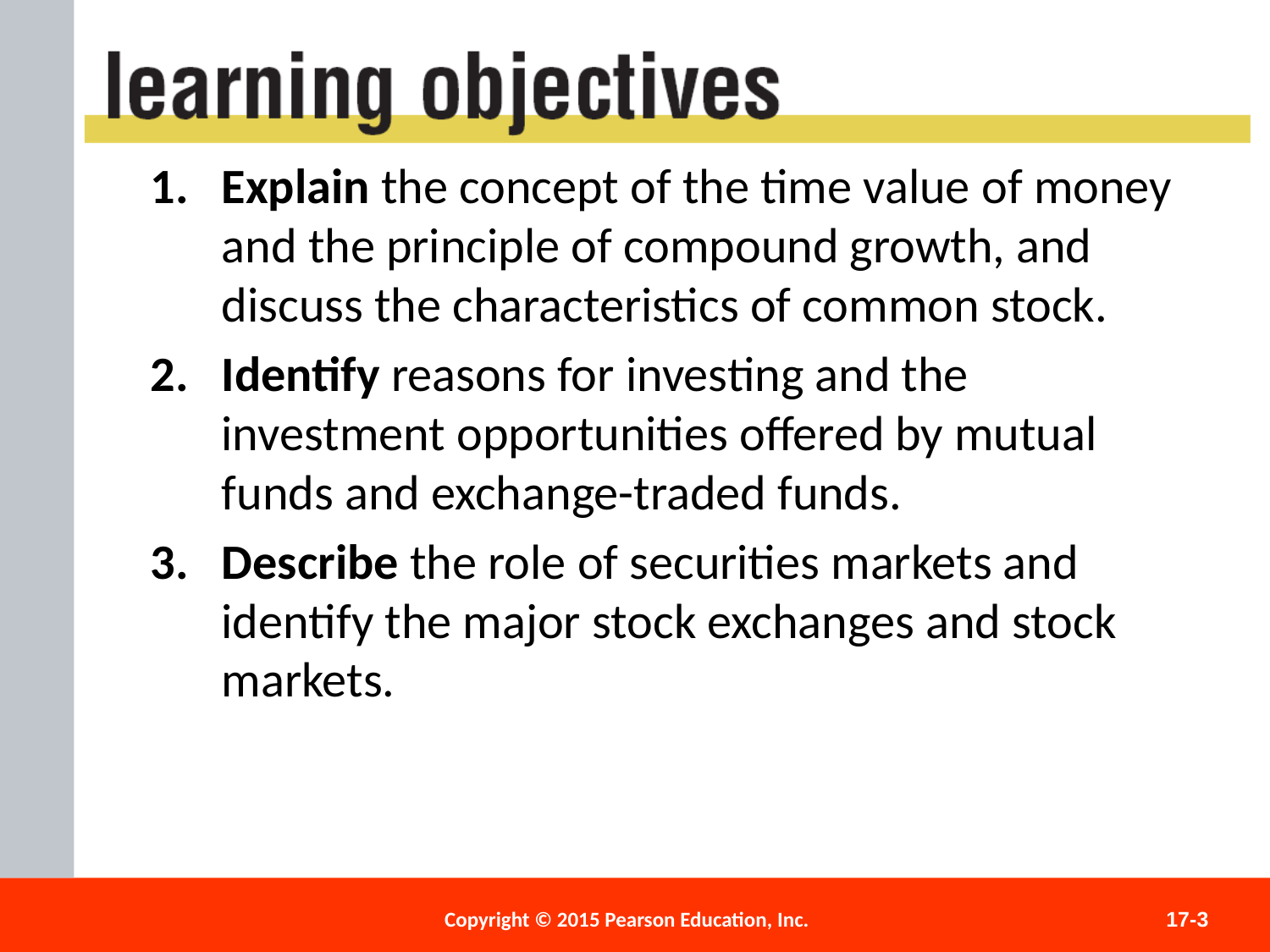

Explain the concept of the time value of money and the principle of compound growth, and discuss the characteristics of common stock.
Identify reasons for investing and the investment opportunities offered by mutual funds and exchange-traded funds.
Describe the role of securities markets and identify the major stock exchanges and stock markets.